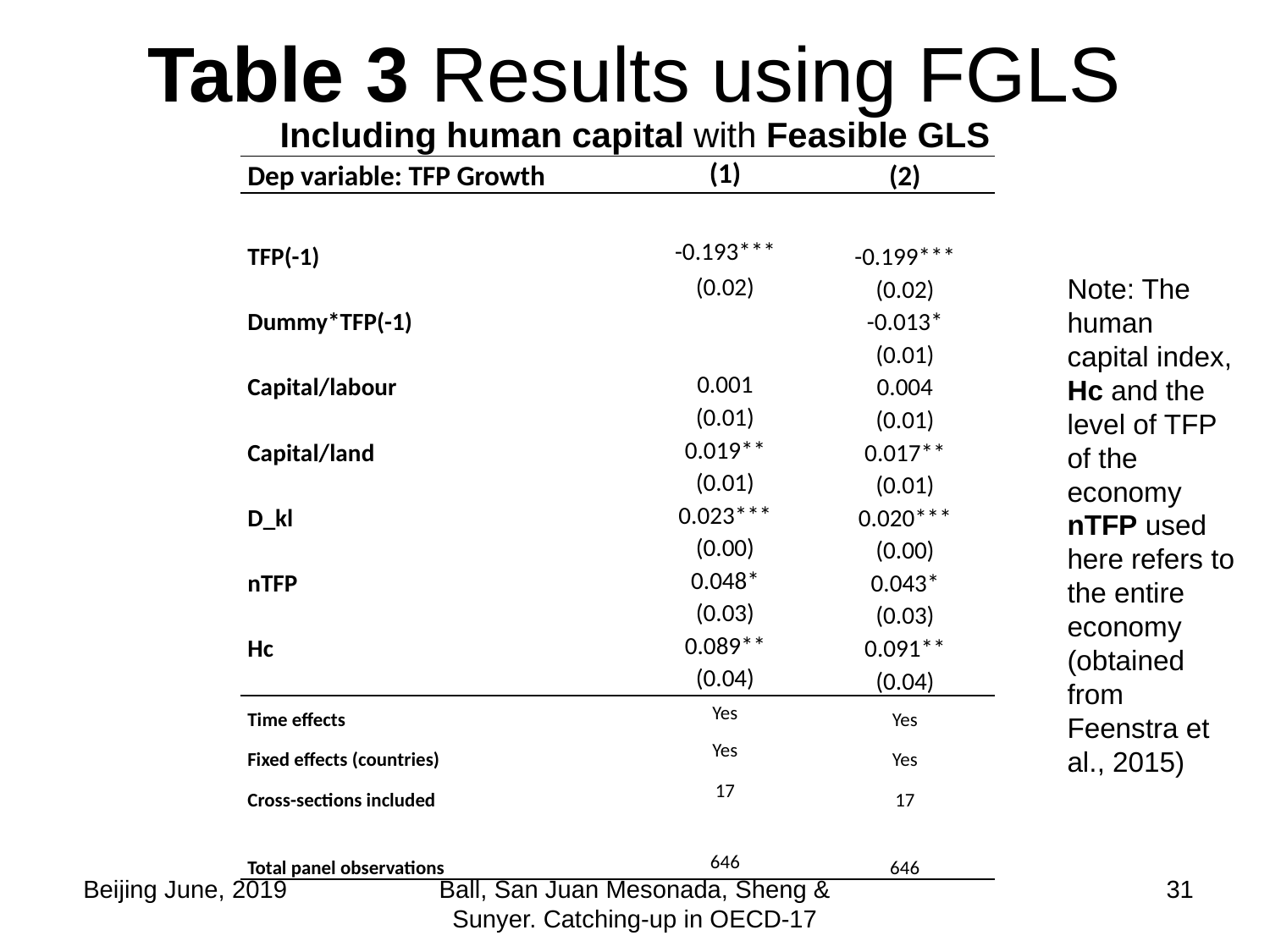

# Table 3 Results using FGLS
Including human capital with Feasible GLS

| Dep variable: TFP Growth | (1) | (2) |
| --- | --- | --- |
| TFP(-1) | -0.193\*\*\* | -0.199\*\*\* |
|  | (0.02) | (0.02) |
| Dummy\*TFP(-1) |  | -0.013\* |
|  |  | (0.01) |
| Capital/labour | 0.001 | 0.004 |
|  | (0.01) | (0.01) |
| Capital/land | 0.019\*\* | 0.017\*\* |
|  | (0.01) | (0.01) |
| D\_kl | 0.023\*\*\* | 0.020\*\*\* |
|  | (0.00) | (0.00) |
| nTFP | 0.048\* | 0.043\* |
|  | (0.03) | (0.03) |
| Hc | 0.089\*\* | 0.091\*\* |
|  | (0.04) | (0.04) |
| Time effects | Yes | Yes |
| Fixed effects (countries) | Yes | Yes |
| Cross-sections included | 17 | 17 |
| Total panel observations | 646 | 646 |
Note: The human capital index, Hc and the level of TFP of the economy nTFP used here refers to the entire economy (obtained from Feenstra et al., 2015)

 Beijing June, 2019
Ball, San Juan Mesonada, Sheng & Sunyer. Catching-up in OECD-17
31